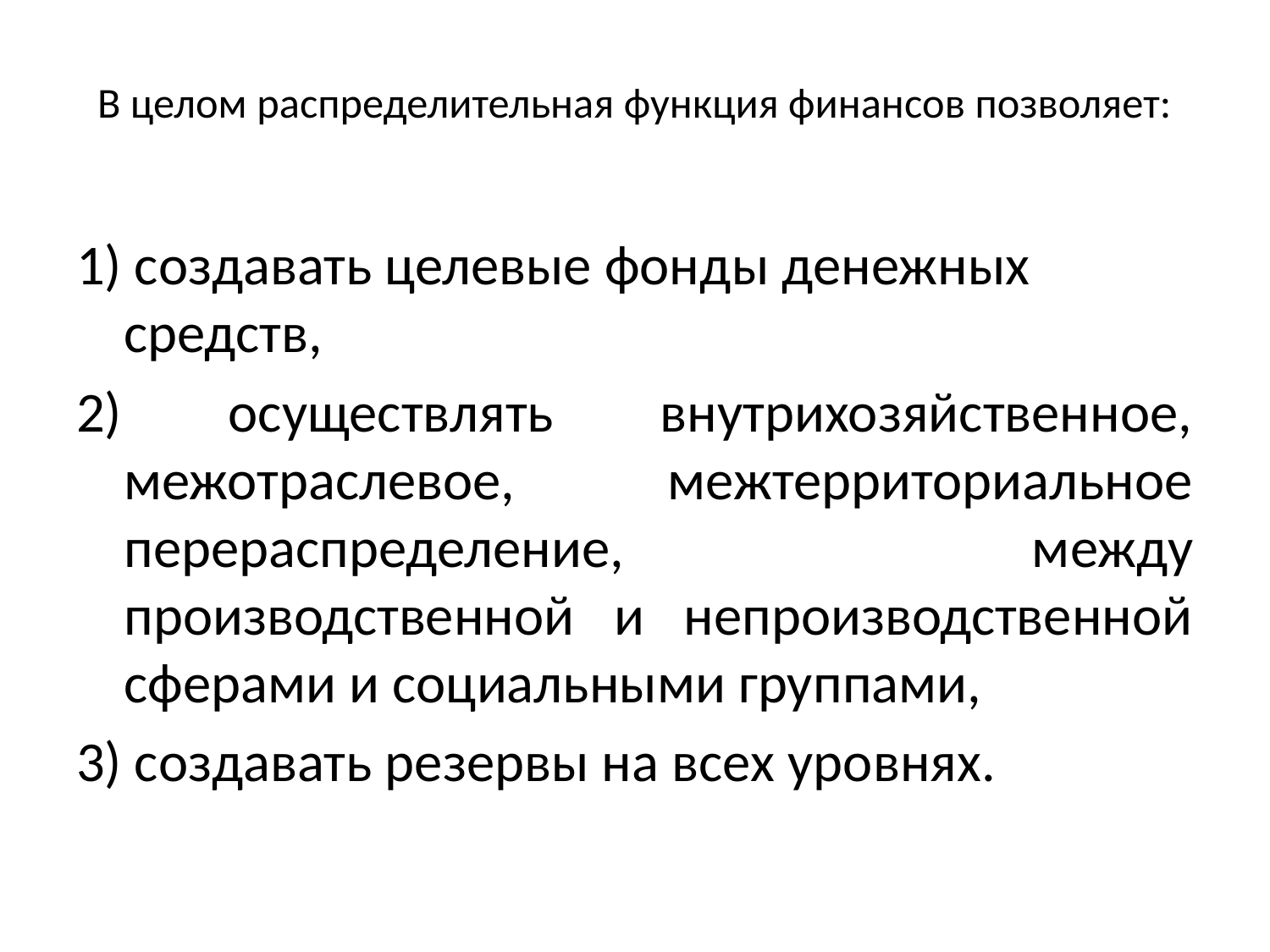

# В целом распределительная функция финансов позволяет:
1) создавать целевые фонды денежных средств,
2) осуществлять внутрихозяйственное, межотраслевое, межтерриториальное перераспределение, между производственной и непроизводственной сферами и социальными группами,
3) создавать резервы на всех уровнях.